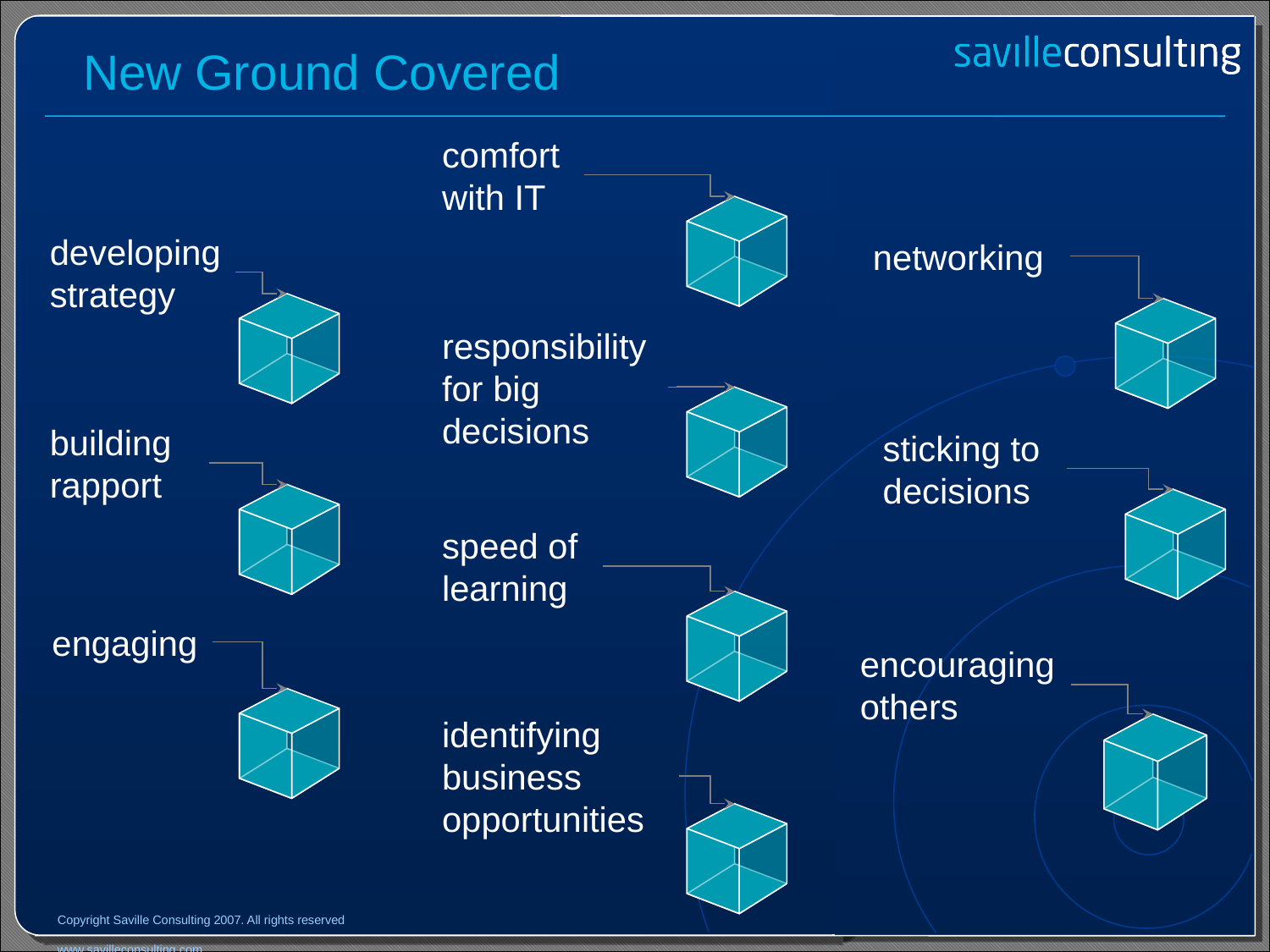

New Ground Covered
comfort with IT

developing strategy

networking

responsibility for big decisions

building rapport

sticking to decisions

speed of learning

engaging

encouraging others

identifying business opportunities